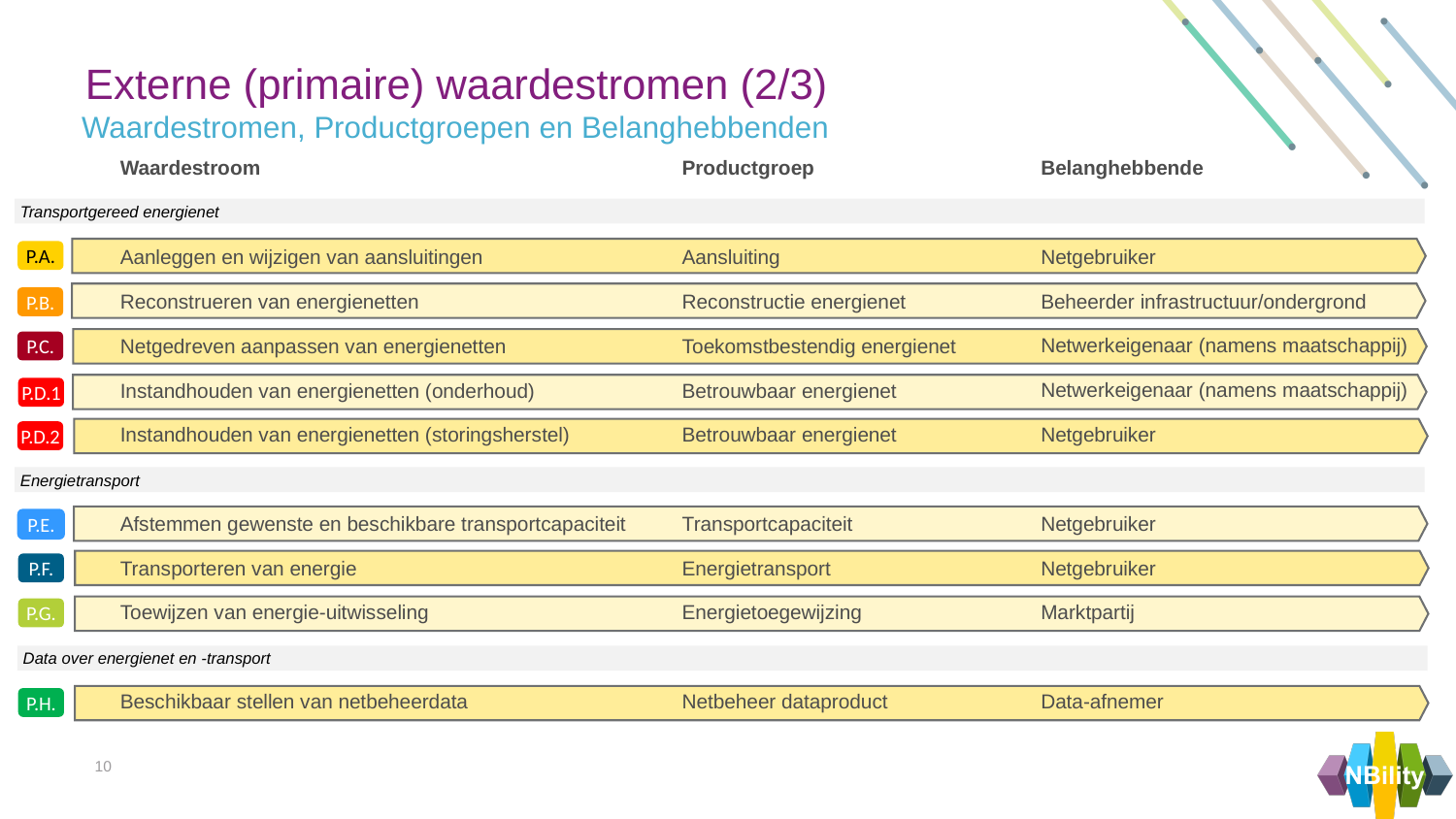

Externe (primaire) waardestromen (2/3)
Waardestromen, Productgroepen en Belanghebbenden
Waardestroom

Aanleggen en wijzigen van aansluitingen
Reconstrueren van energienetten
Netgedreven aanpassen van energienetten
Instandhouden van energienetten (onderhoud)
Instandhouden van energienetten (storingsherstel)

Afstemmen gewenste en beschikbare transportcapaciteit
Transporteren van energie
Toewijzen van energie-uitwisseling

Beschikbaar stellen van netbeheerdata
Productgroep

Aansluiting
Reconstructie energienet
Toekomstbestendig energienet
Betrouwbaar energienet
Betrouwbaar energienet

Transportcapaciteit
Energietransport
Energietoegewijzing

Netbeheer dataproduct
Belanghebbende
Klant
Netgebruiker
Beheerder infrastructuur/ondergrond
Netwerkeigenaar (namens maatschappij)
Netwerkeigenaar (namens maatschappij)
Netgebruiker
Maatschappij
Netgebruiker
Netgebruiker
Marktpartij

Data-afnemer
Transportgereed energienet

P.A.

P.B.

P.C.

P.D.1

P.D.2
Energietransport

P.E.

P.F.

P.G.
Data over energienet en -transport

P.H.
10